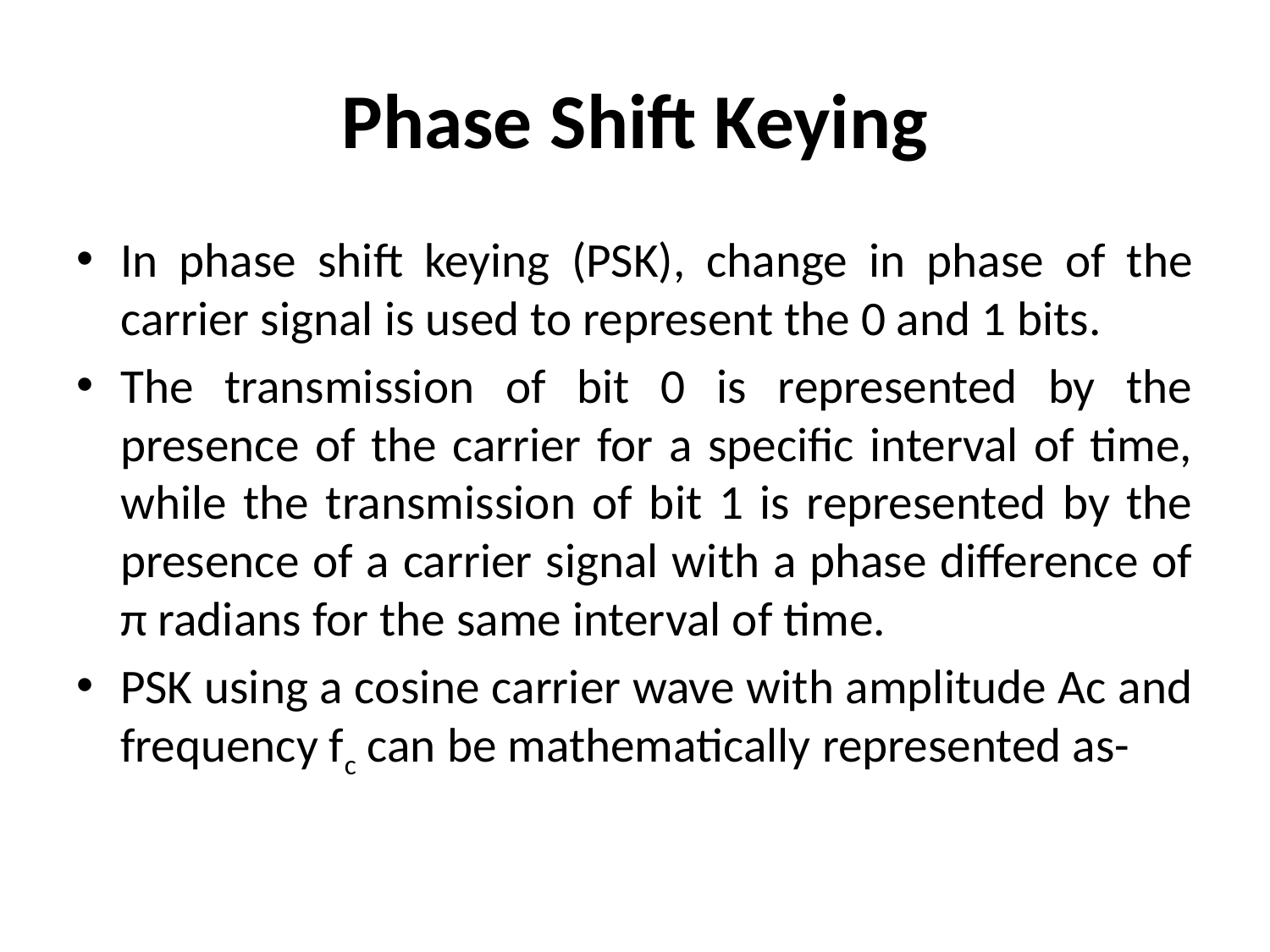

# Phase Shift Keying
In phase shift keying (PSK), change in phase of the carrier signal is used to represent the 0 and 1 bits.
The transmission of bit 0 is represented by the presence of the carrier for a specific interval of time, while the transmission of bit 1 is represented by the presence of a carrier signal with a phase difference of π radians for the same interval of time.
PSK using a cosine carrier wave with amplitude Ac and frequency fc can be mathematically represented as-